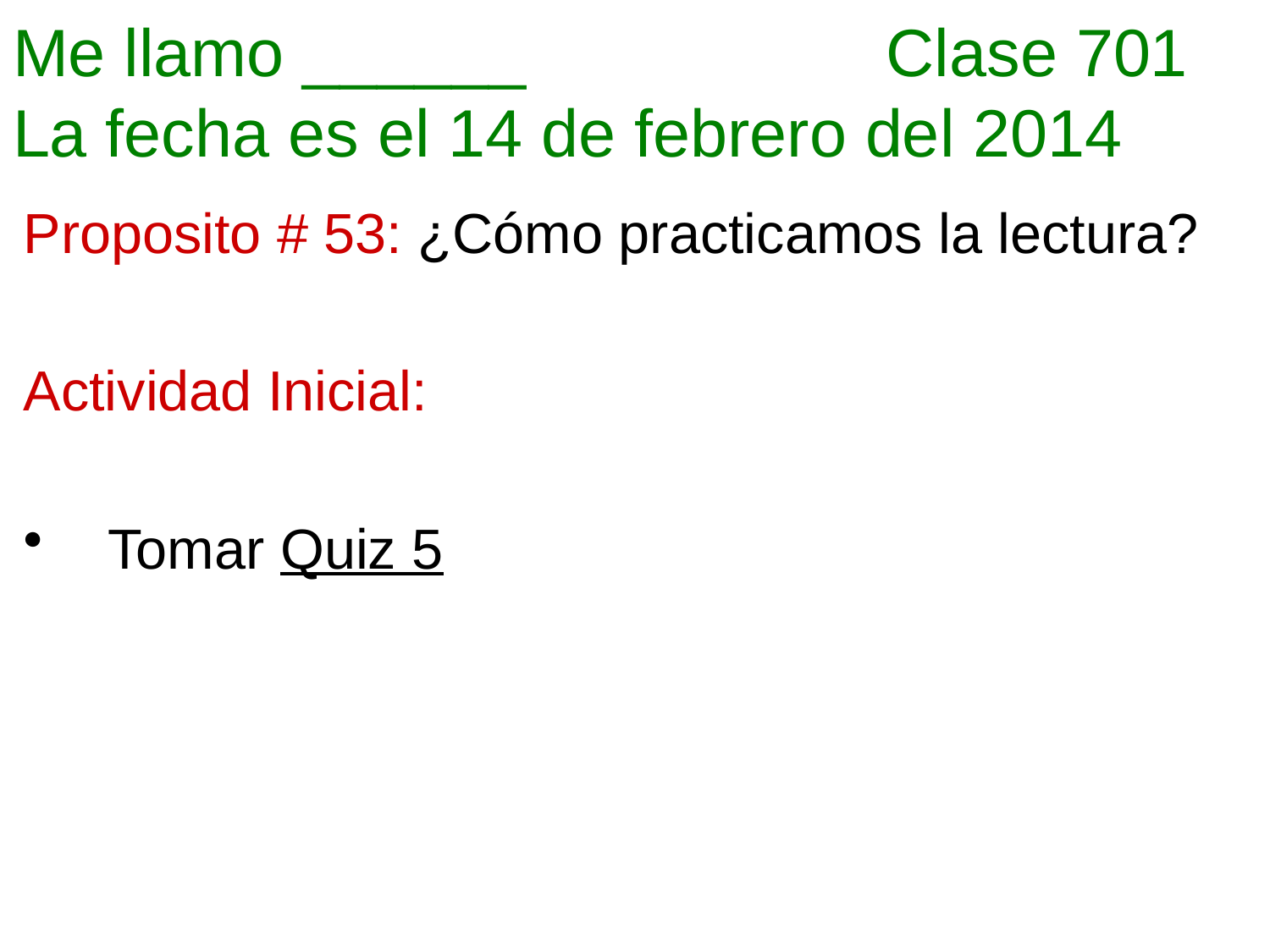

# Me llamo ______		      Clase 701 La fecha es el 14 de febrero del 2014
Proposito # 53: ¿Cómo practicamos la lectura?

Actividad Inicial:

Tomar Quiz 5